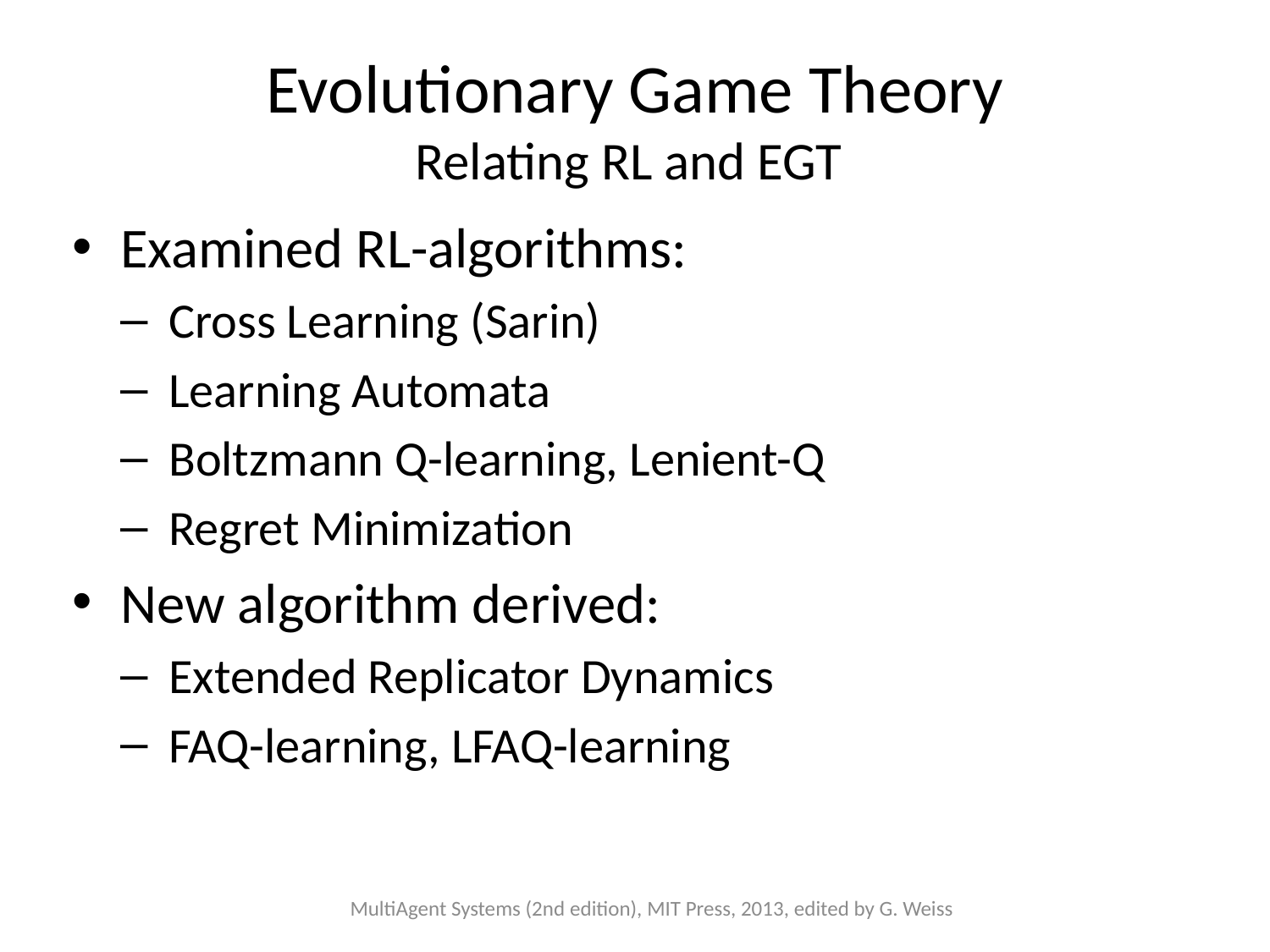

# Evolutionary Game Theory Relating RL and EGT
Examined RL-algorithms:
Cross Learning (Sarin)
Learning Automata
Boltzmann Q-learning, Lenient-Q
Regret Minimization
New algorithm derived:
Extended Replicator Dynamics
FAQ-learning, LFAQ-learning

MultiAgent Systems (2nd edition), MIT Press, 2013, edited by G. Weiss